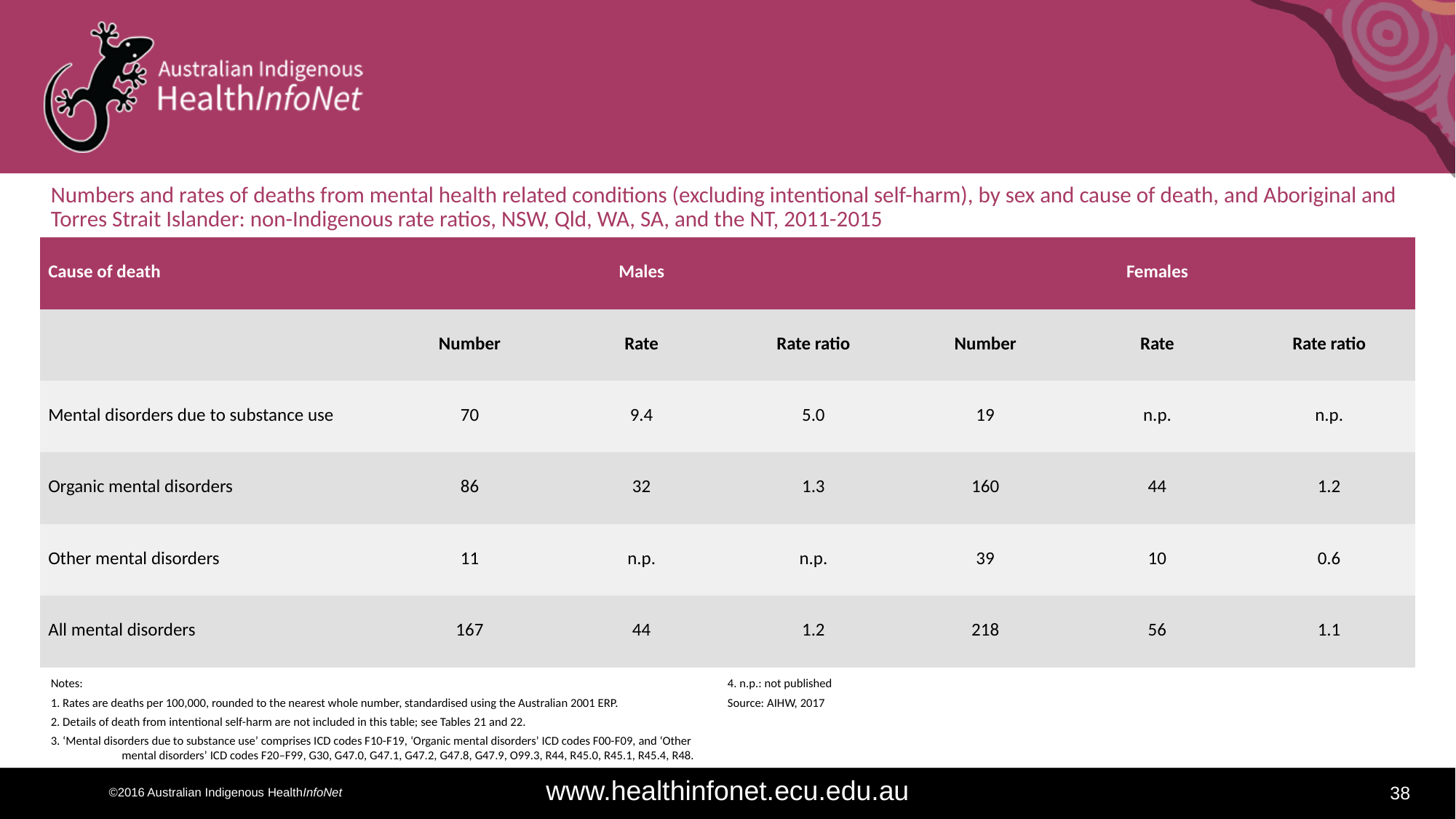

# Numbers and rates of deaths from mental health related conditions (excluding intentional self-harm), by sex and cause of death, and Aboriginal and Torres Strait Islander: non-Indigenous rate ratios, NSW, Qld, WA, SA, and the NT, 2011-2015
| Cause of death | Males |  |  | Females |  |  |
| --- | --- | --- | --- | --- | --- | --- |
|  | Number | Rate | Rate ratio | Number | Rate | Rate ratio |
| Mental disorders due to substance use | 70 | 9.4 | 5.0 | 19 | n.p. | n.p. |
| Organic mental disorders | 86 | 32 | 1.3 | 160 | 44 | 1.2 |
| Other mental disorders | 11 | n.p. | n.p. | 39 | 10 | 0.6 |
| All mental disorders | 167 | 44 | 1.2 | 218 | 56 | 1.1 |
Notes:
1. Rates are deaths per 100,000, rounded to the nearest whole number, standardised using the Australian 2001 ERP.
2. Details of death from intentional self-harm are not included in this table; see Tables 21 and 22.
3. ‘Mental disorders due to substance use’ comprises ICD codes F10-F19, ‘Organic mental disorders’ ICD codes F00-F09, and ‘Other mental disorders’ ICD codes F20–F99, G30, G47.0, G47.1, G47.2, G47.8, G47.9, O99.3, R44, R45.0, R45.1, R45.4, R48.
4. n.p.: not published
Source: AIHW, 2017